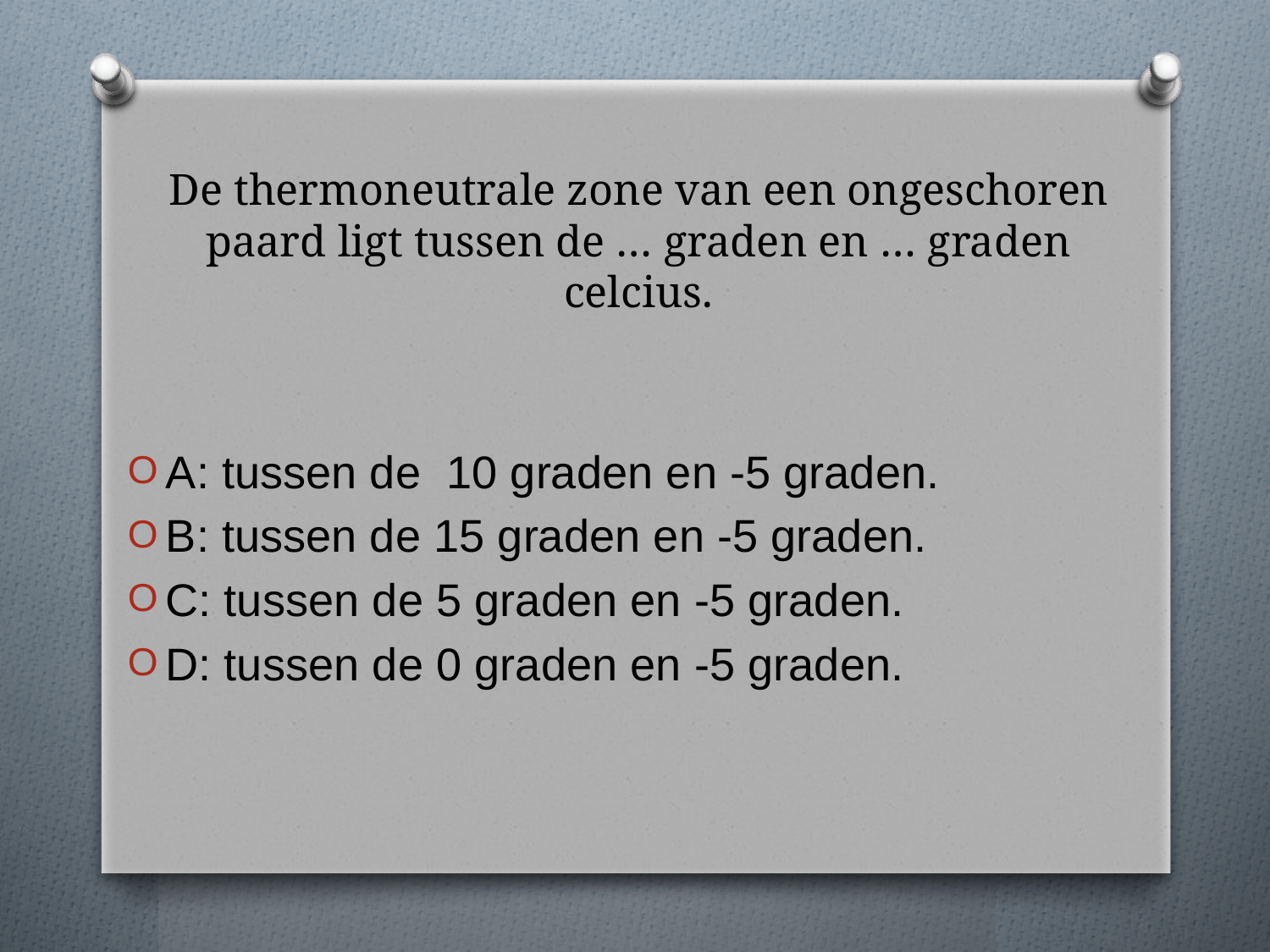

# De thermoneutrale zone van een ongeschoren paard ligt tussen de … graden en … graden celcius.
A: tussen de  10 graden en -5 graden.
B: tussen de 15 graden en -5 graden.
C: tussen de 5 graden en -5 graden.
D: tussen de 0 graden en -5 graden.